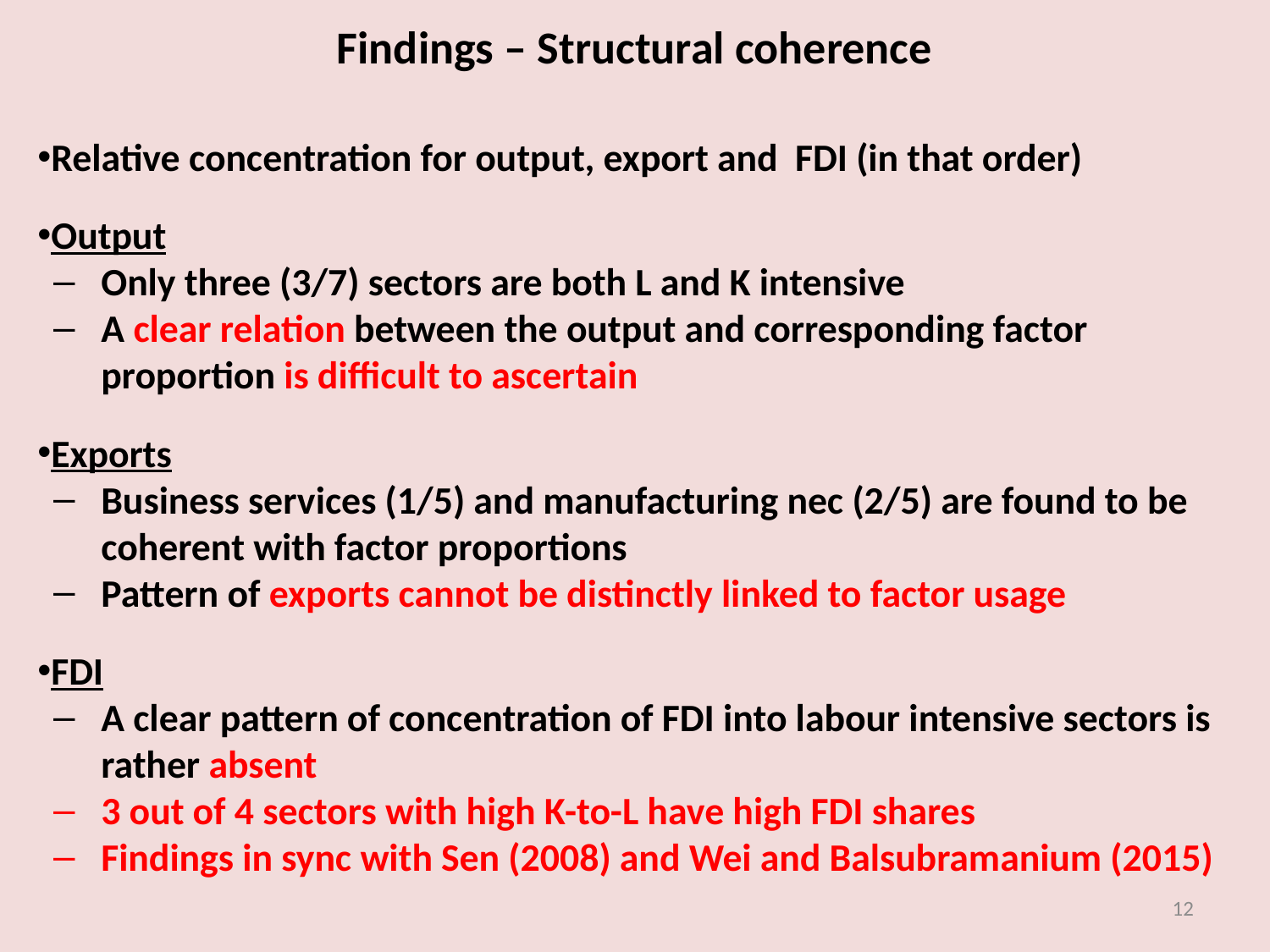

# Findings – Structural coherence
Relative concentration for output, export and  FDI (in that order)
Output
Only three (3/7) sectors are both L and K intensive
A clear relation between the output and corresponding factor proportion is difficult to ascertain
Exports
Business services (1/5) and manufacturing nec (2/5) are found to be coherent with factor proportions
Pattern of exports cannot be distinctly linked to factor usage
FDI
A clear pattern of concentration of FDI into labour intensive sectors is rather absent
3 out of 4 sectors with high K-to-L have high FDI shares
Findings in sync with Sen (2008) and Wei and Balsubramanium (2015)

12